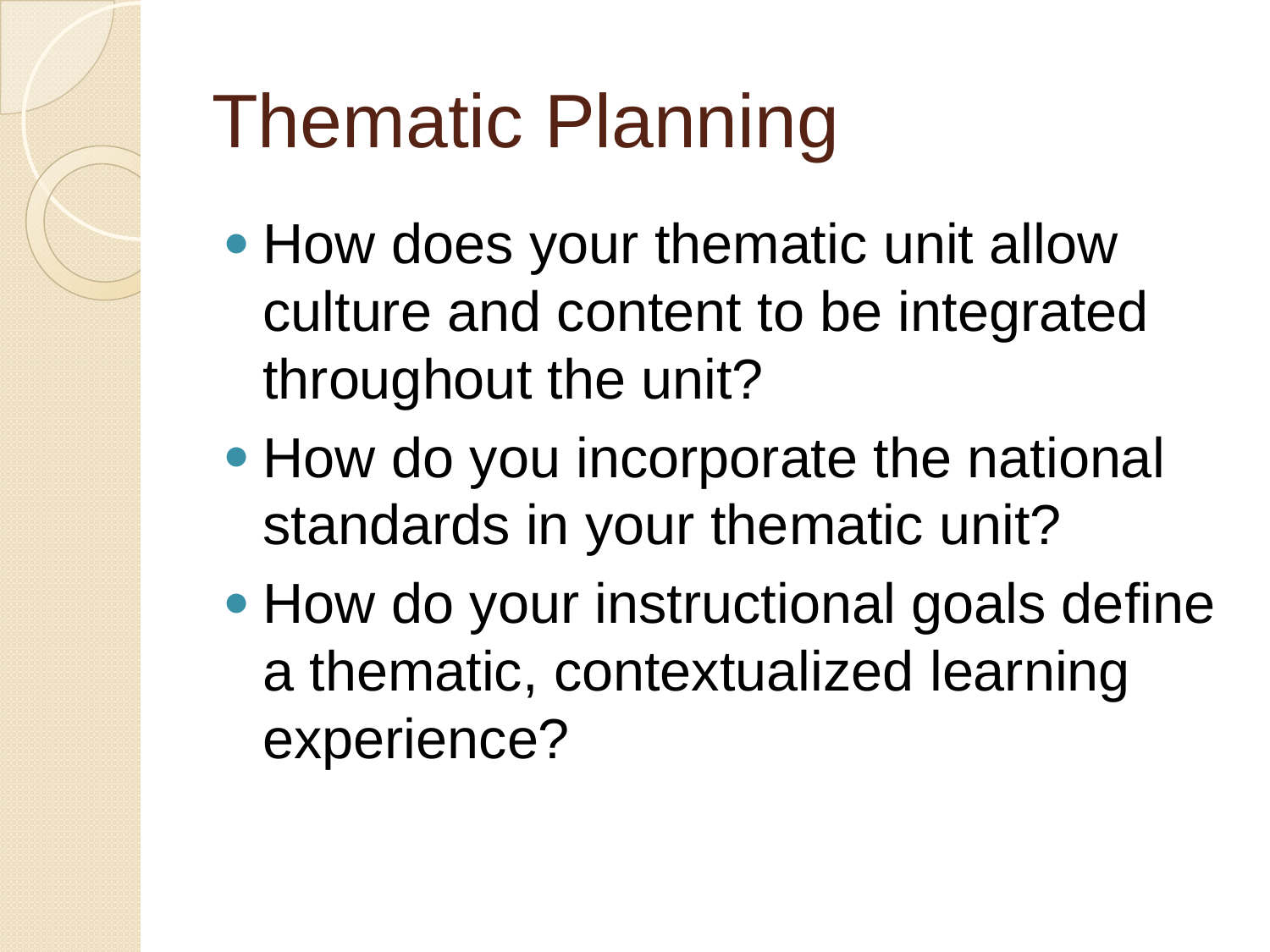

# Thematic Planning
How does your thematic unit allow culture and content to be integrated throughout the unit?
How do you incorporate the national standards in your thematic unit?
How do your instructional goals define a thematic, contextualized learning experience?